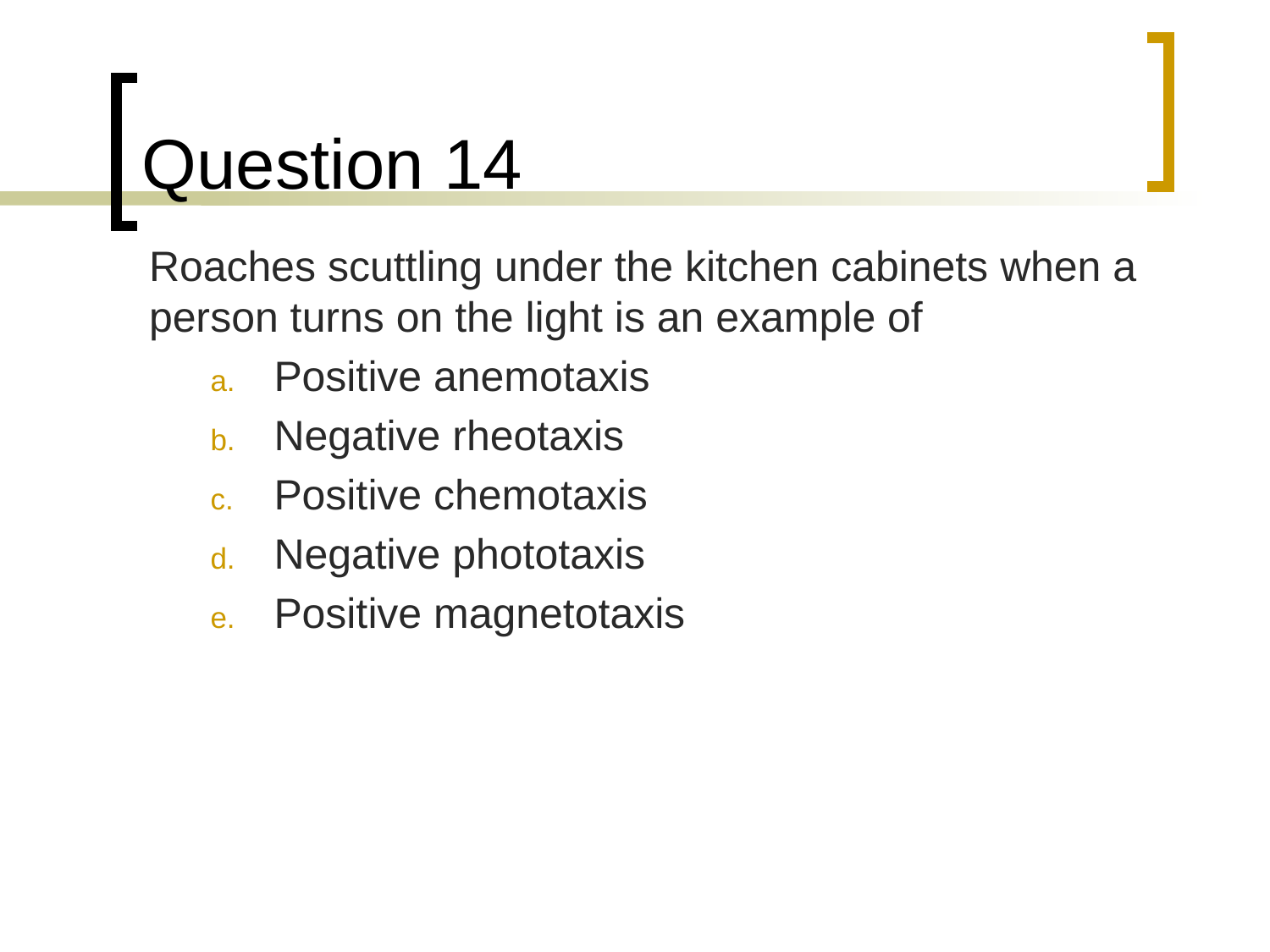

# Question 14
	Roaches scuttling under the kitchen cabinets when a person turns on the light is an example of
Positive anemotaxis
Negative rheotaxis
Positive chemotaxis
Negative phototaxis
Positive magnetotaxis